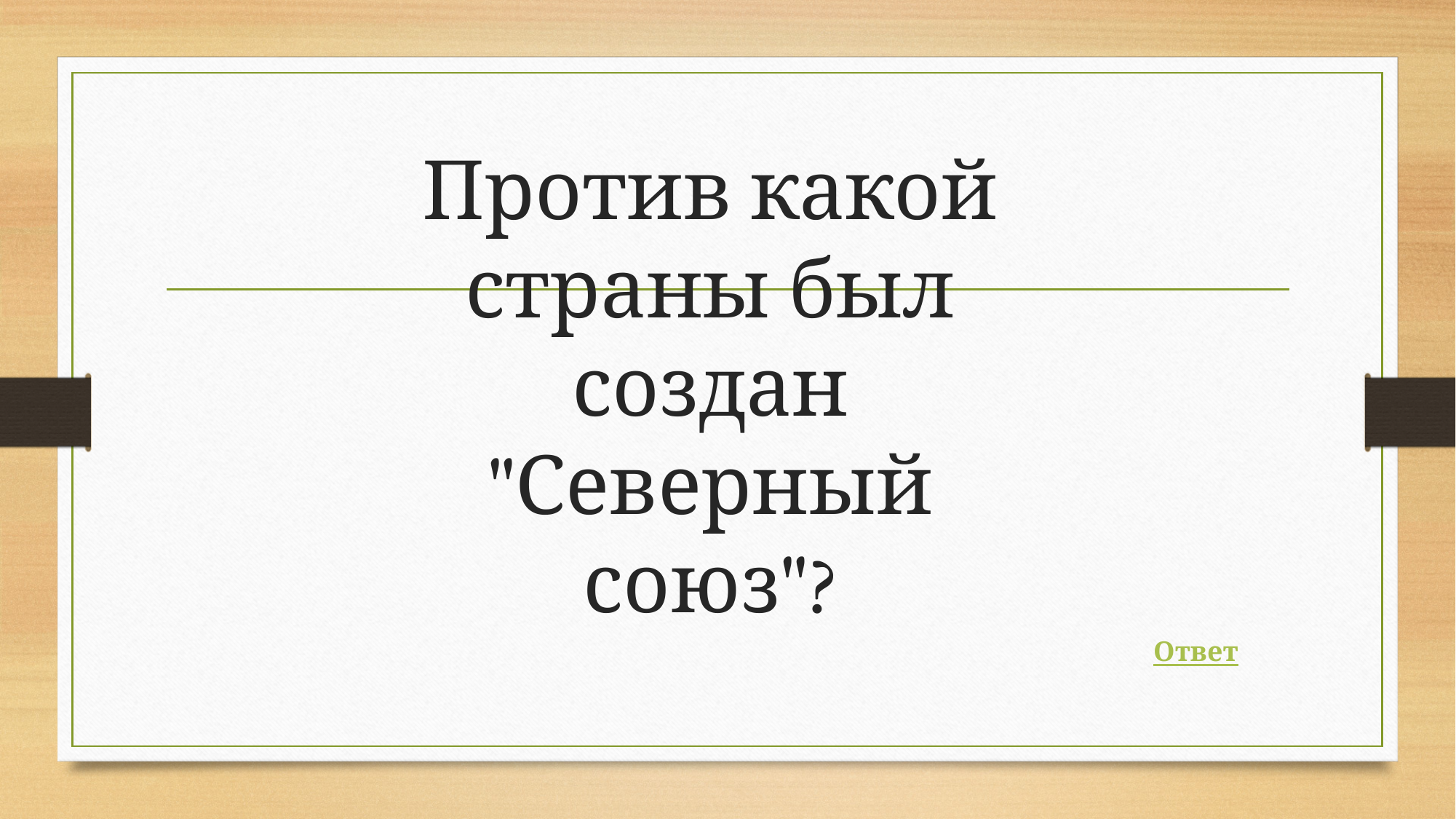

# Против какой страны был создан "Северный союз"?
Ответ